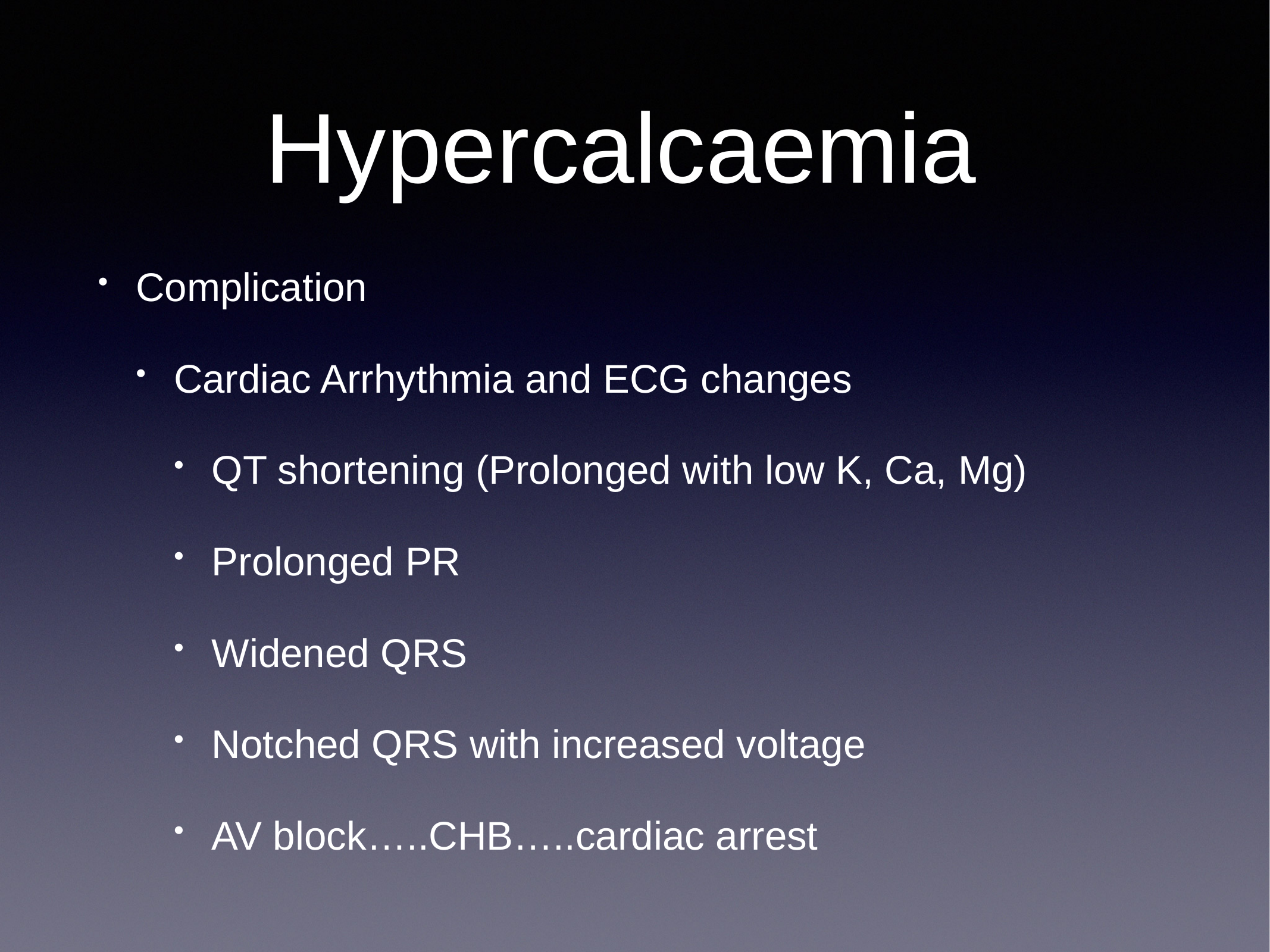

# Hypercalcaemia
Complication
Cardiac Arrhythmia and ECG changes
QT shortening (Prolonged with low K, Ca, Mg)
Prolonged PR
Widened QRS
Notched QRS with increased voltage
AV block…..CHB…..cardiac arrest